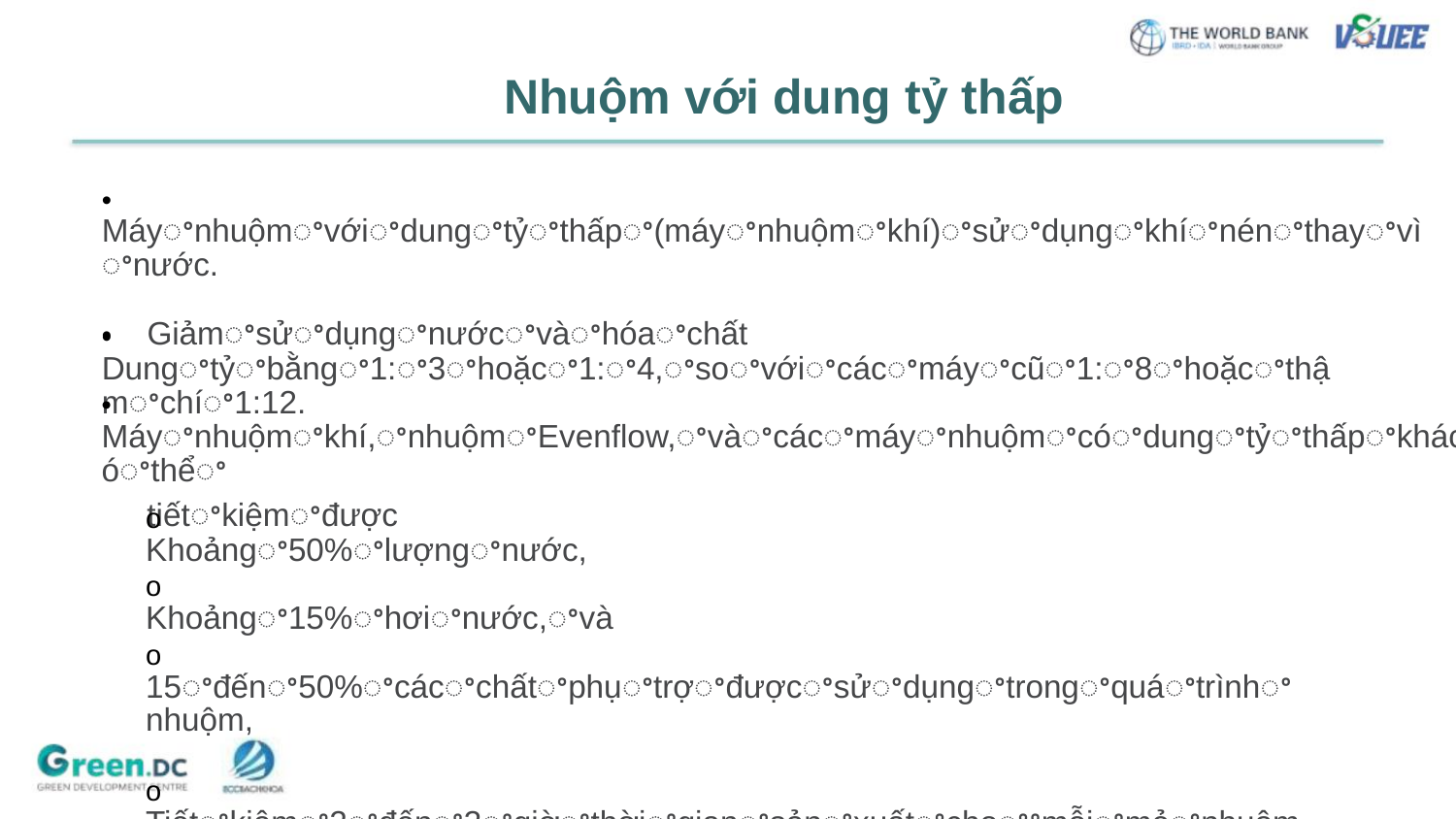

Nhuộm với dung tỷ thấp
• Máyꢀnhuộmꢀvớiꢀdungꢀtỷꢀthấpꢀ(máyꢀnhuộmꢀkhí)ꢀsửꢀdụngꢀkhíꢀnénꢀthayꢀvìꢀnước.
• Giảmꢀsửꢀdụngꢀnướcꢀvàꢀhóaꢀchất
• Dungꢀtỷꢀbằngꢀ1:ꢀ3ꢀhoặcꢀ1:ꢀ4,ꢀsoꢀvớiꢀcácꢀmáyꢀcũꢀ1:ꢀ8ꢀhoặcꢀthậmꢀchíꢀ1:12.
• Máyꢀnhuộmꢀkhí,ꢀnhuộmꢀEvenflow,ꢀvàꢀcácꢀmáyꢀnhuộmꢀcóꢀdungꢀtỷꢀthấpꢀkhácꢀcóꢀthểꢀ
tiếtꢀkiệmꢀđược
o Khoảngꢀ50%ꢀlượngꢀnước,
o Khoảngꢀ15%ꢀhơiꢀnước,ꢀvà
o 15ꢀđếnꢀ50%ꢀcácꢀchấtꢀphụꢀtrợꢀđượcꢀsửꢀdụngꢀtrongꢀquáꢀtrìnhꢀnhuộm,
o Tiếtꢀkiệmꢀ2ꢀđếnꢀ3ꢀgiờꢀthờiꢀgianꢀsảnꢀxuấtꢀchoꢀꢀmỗiꢀmẻꢀnhuộm.